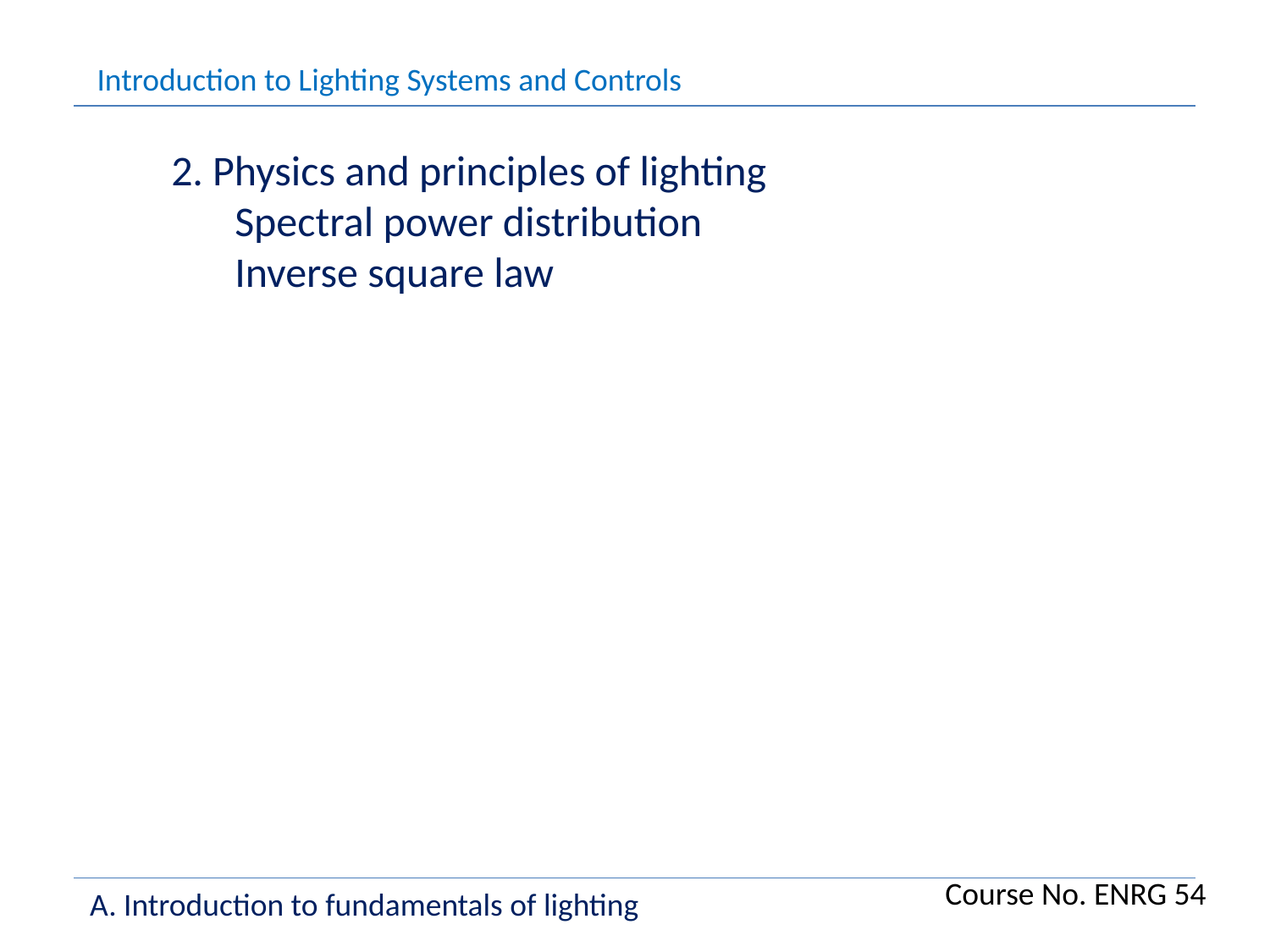

Introduction to Lighting Systems and Controls
2. Physics and principles of lighting
Spectral power distribution
Inverse square law
Course No. ENRG 54
A. Introduction to fundamentals of lighting